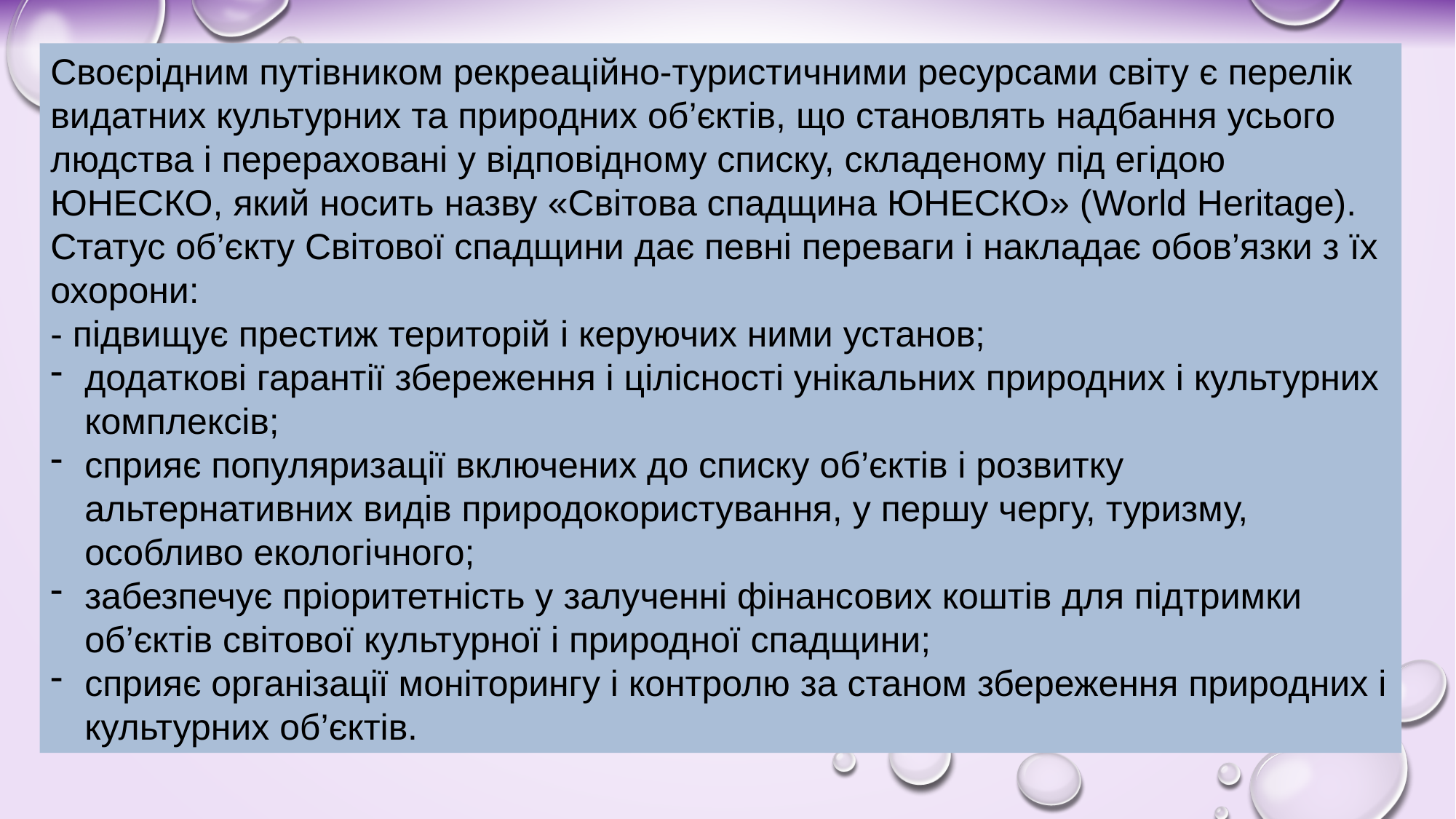

Своєрідним путівником рекреаційно-туристичними ресурсами світу є перелік видатних культурних та природних об’єктів, що становлять надбання усього людства і перераховані у відповідному списку, складеному під егідою ЮНЕСКО, який носить назву «Світова спадщина ЮНЕСКО» (World Heritage).
Статус об’єкту Світової спадщини дає певні переваги і накладає обов’язки з їх охорони:
- підвищує престиж територій і керуючих ними установ;
додаткові гарантії збереження і цілісності унікальних природних і культурних комплексів;
сприяє популяризації включених до списку об’єктів і розвитку альтернативних видів природокористування, у першу чергу, туризму, особливо екологічного;
забезпечує пріоритетність у залученні фінансових коштів для підтримки об’єктів світової культурної і природної спадщини;
сприяє організації моніторингу і контролю за станом збереження природних і культурних об’єктів.